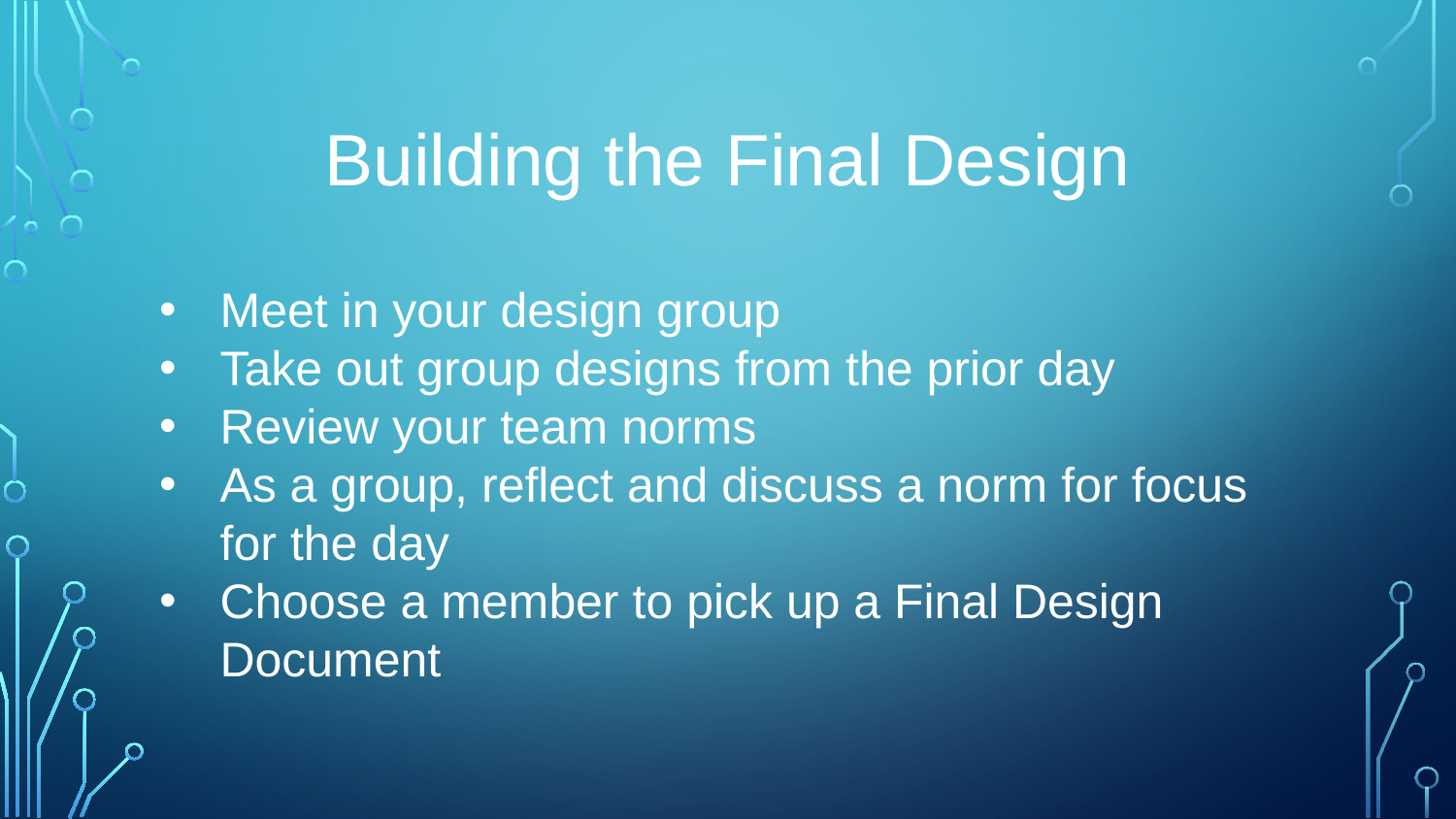

# Building the Final Design
Meet in your design group
Take out group designs from the prior day
Review your team norms
As a group, reflect and discuss a norm for focus for the day
Choose a member to pick up a Final Design Document